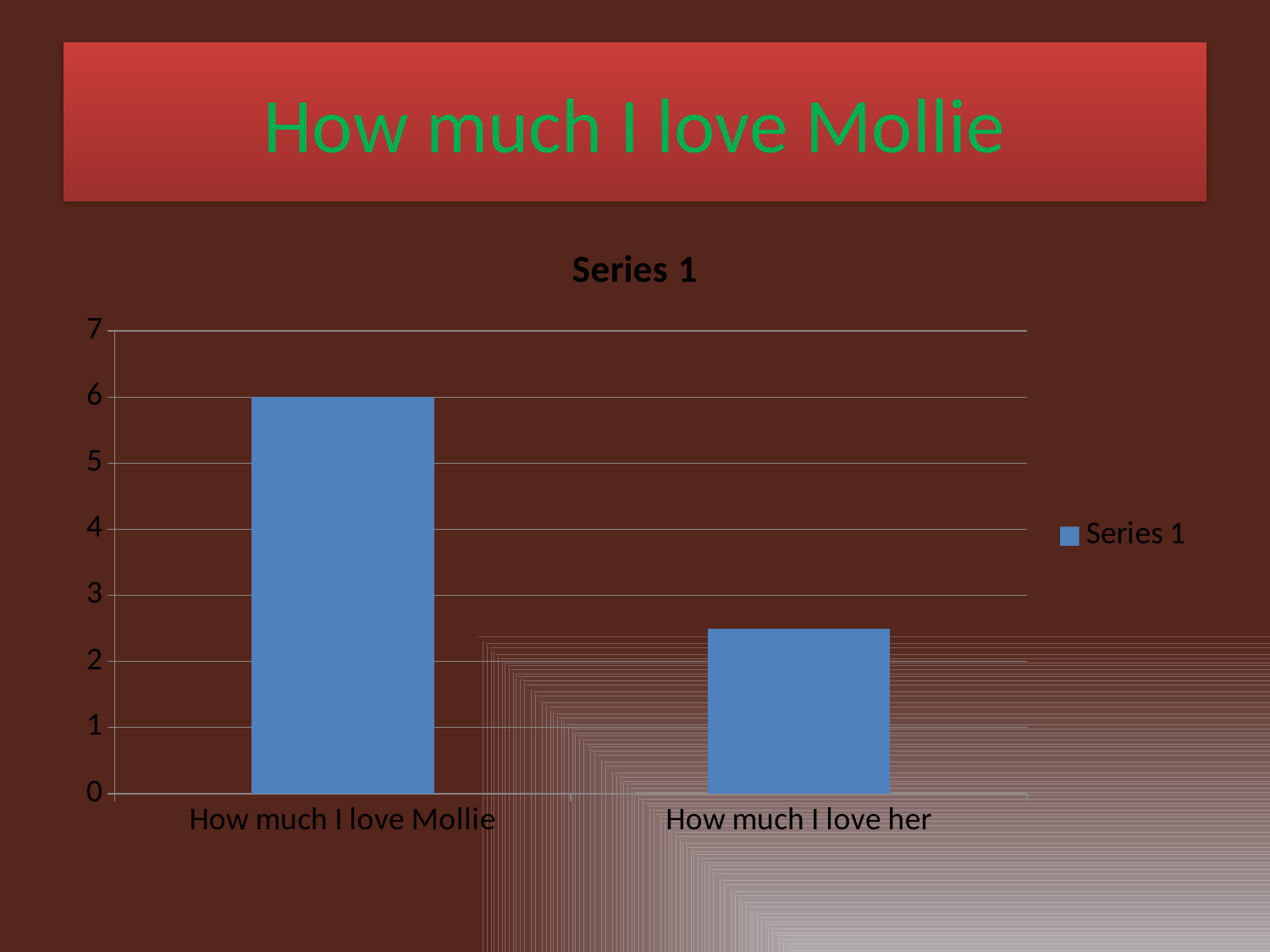

# How much I love Mollie

### Chart:

| Category | Series 1 |
|---|---|
| How much I love Mollie | 6.0 |
| How much I love her | 2.5 |